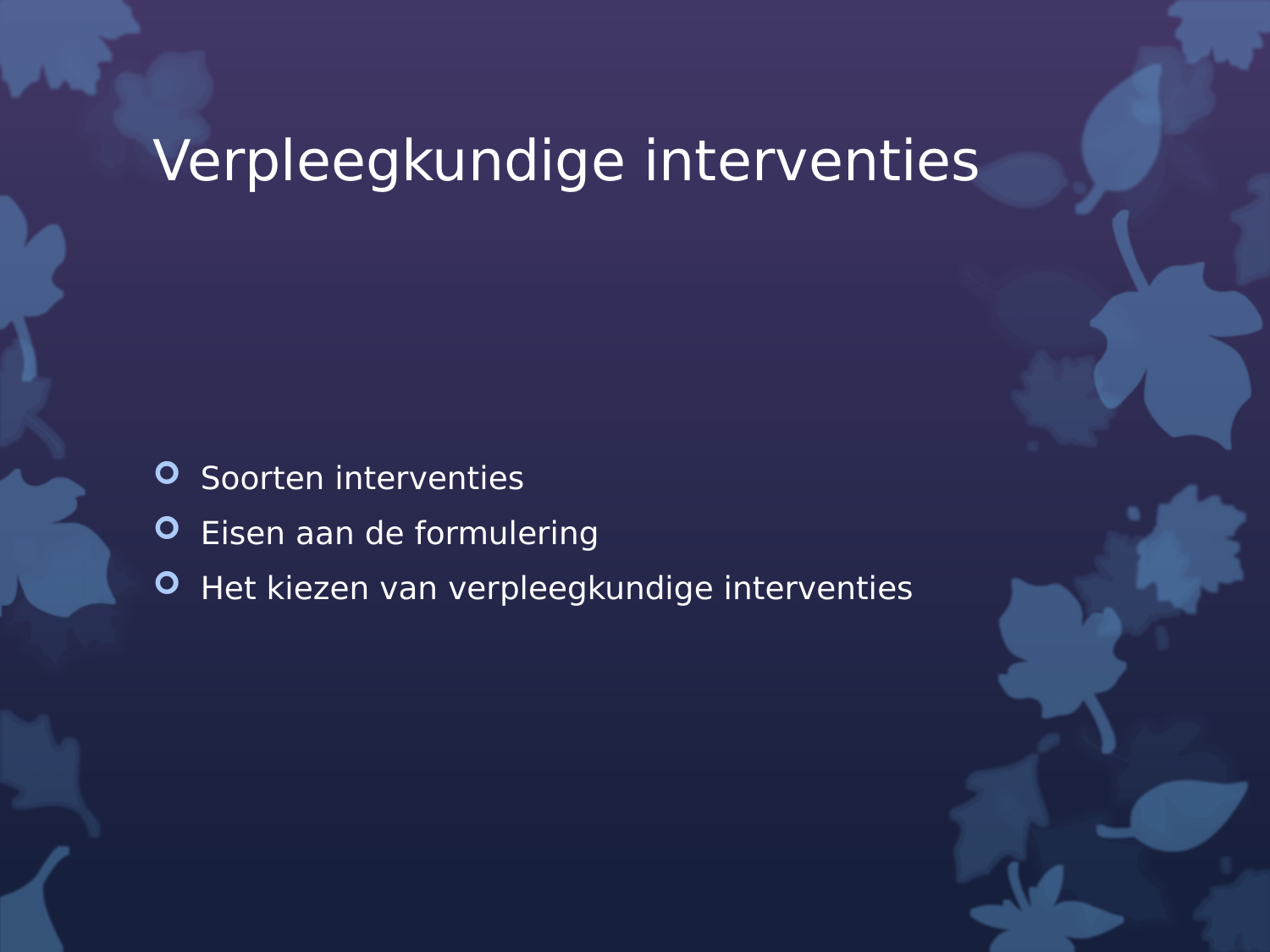

# Verpleegkundige interventies
Soorten interventies
Eisen aan de formulering
Het kiezen van verpleegkundige interventies